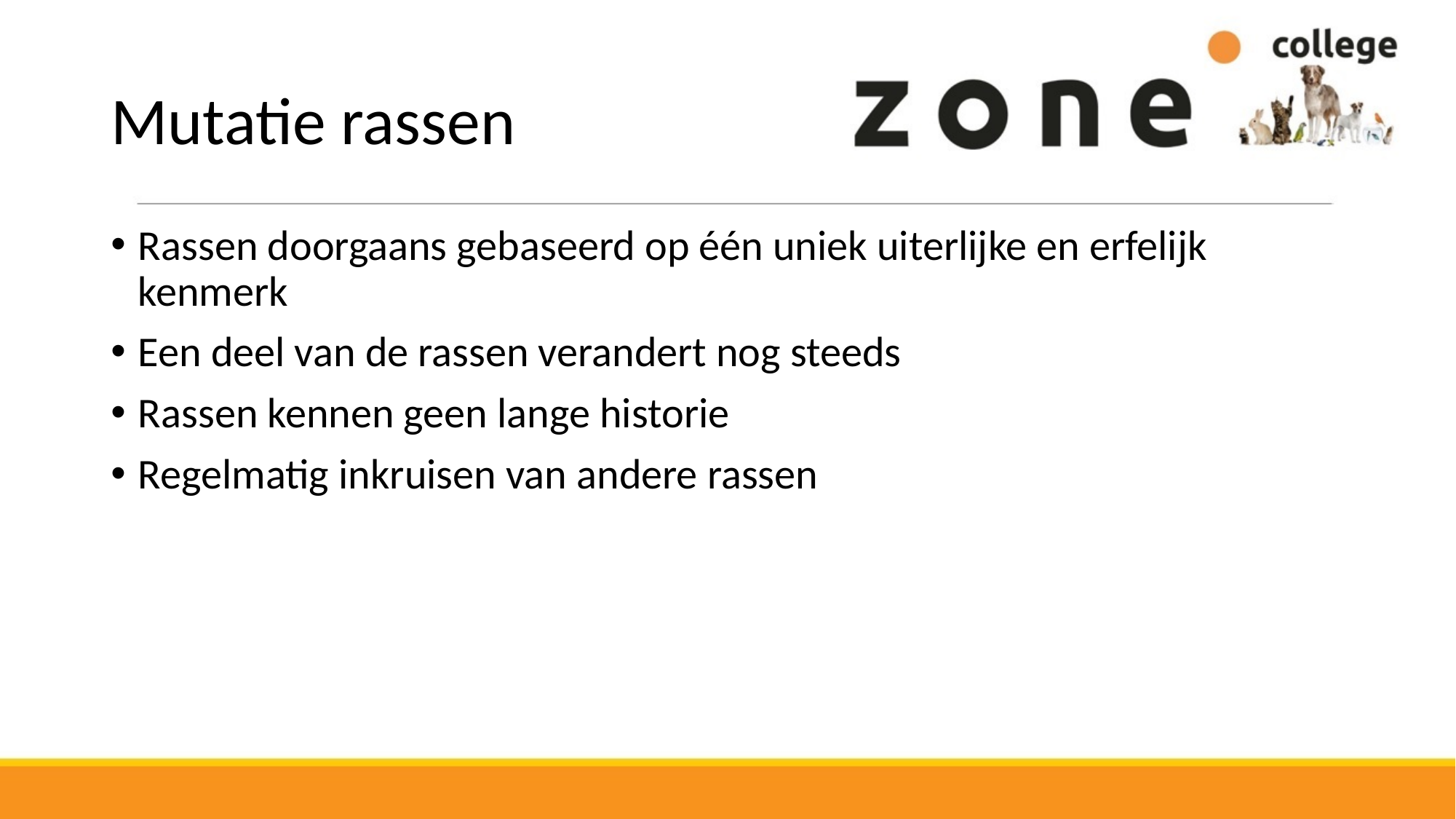

# Mutatie rassen
Rassen doorgaans gebaseerd op één uniek uiterlijke en erfelijk kenmerk
Een deel van de rassen verandert nog steeds
Rassen kennen geen lange historie
Regelmatig inkruisen van andere rassen